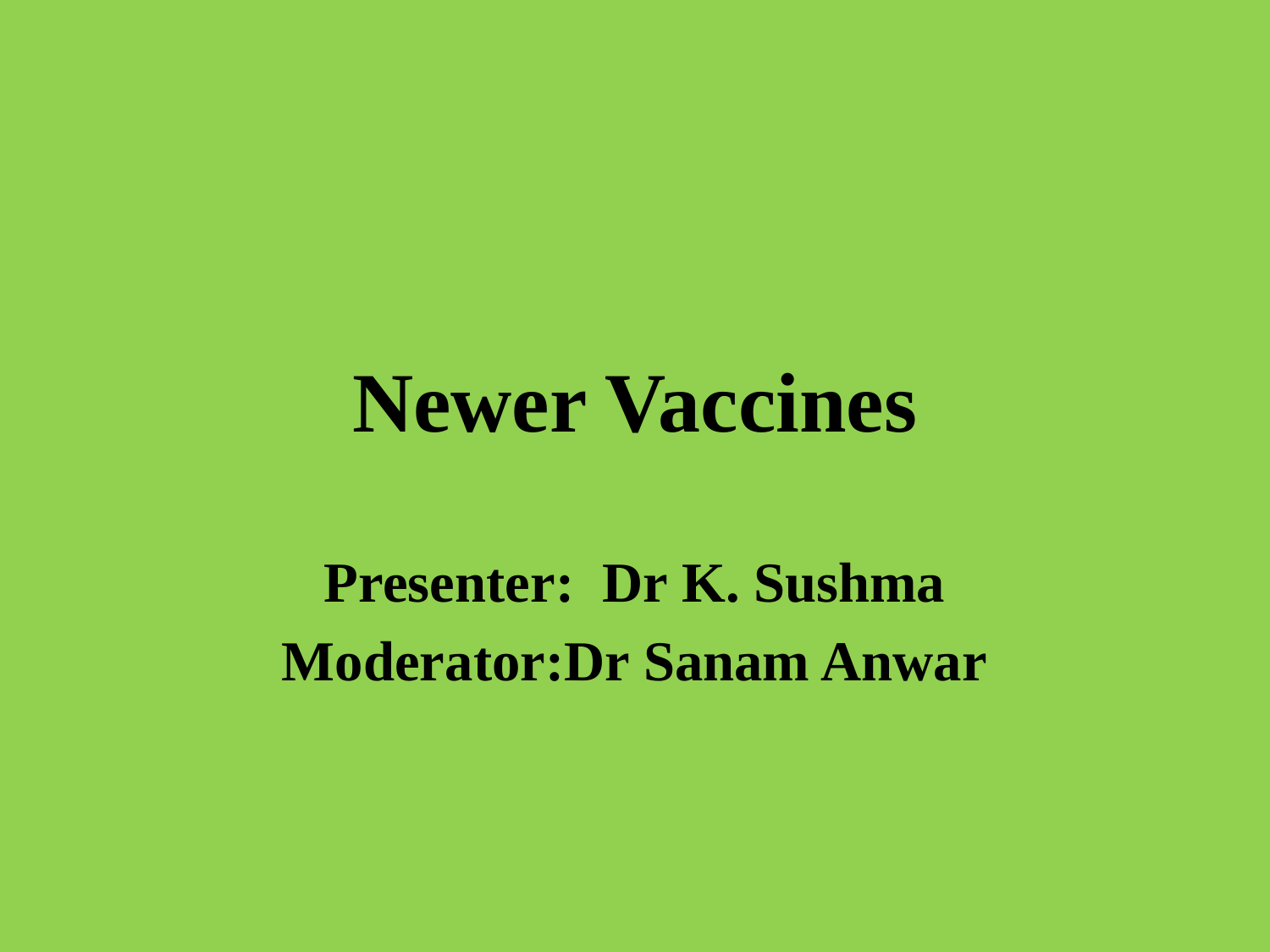

# Newer Vaccines
Presenter:  Dr K. Sushma
Moderator:Dr Sanam Anwar